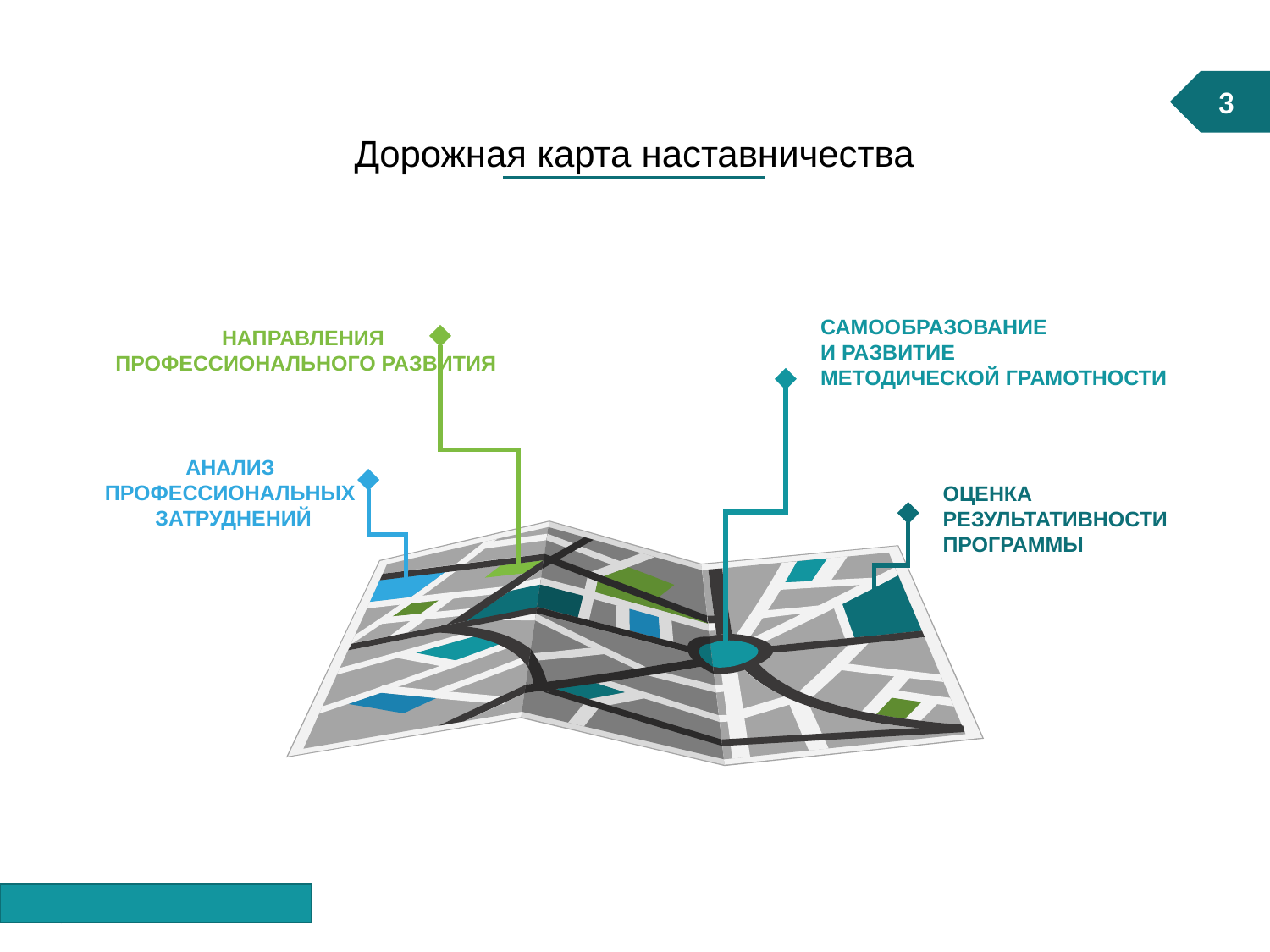

3
Дорожная карта наставничества
САМООБРАЗОВАНИЕ
И РАЗВИТИЕ
МЕТОДИЧЕСКОЙ ГРАМОТНОСТИ
НАПРАВЛЕНИЯ
ПРОФЕССИОНАЛЬНОГО РАЗВИТИЯ
АНАЛИЗ
ПРОФЕССИОНАЛЬНЫХ
ЗАТРУДНЕНИЙ
ОЦЕНКА
РЕЗУЛЬТАТИВНОСТИ
ПРОГРАММЫ